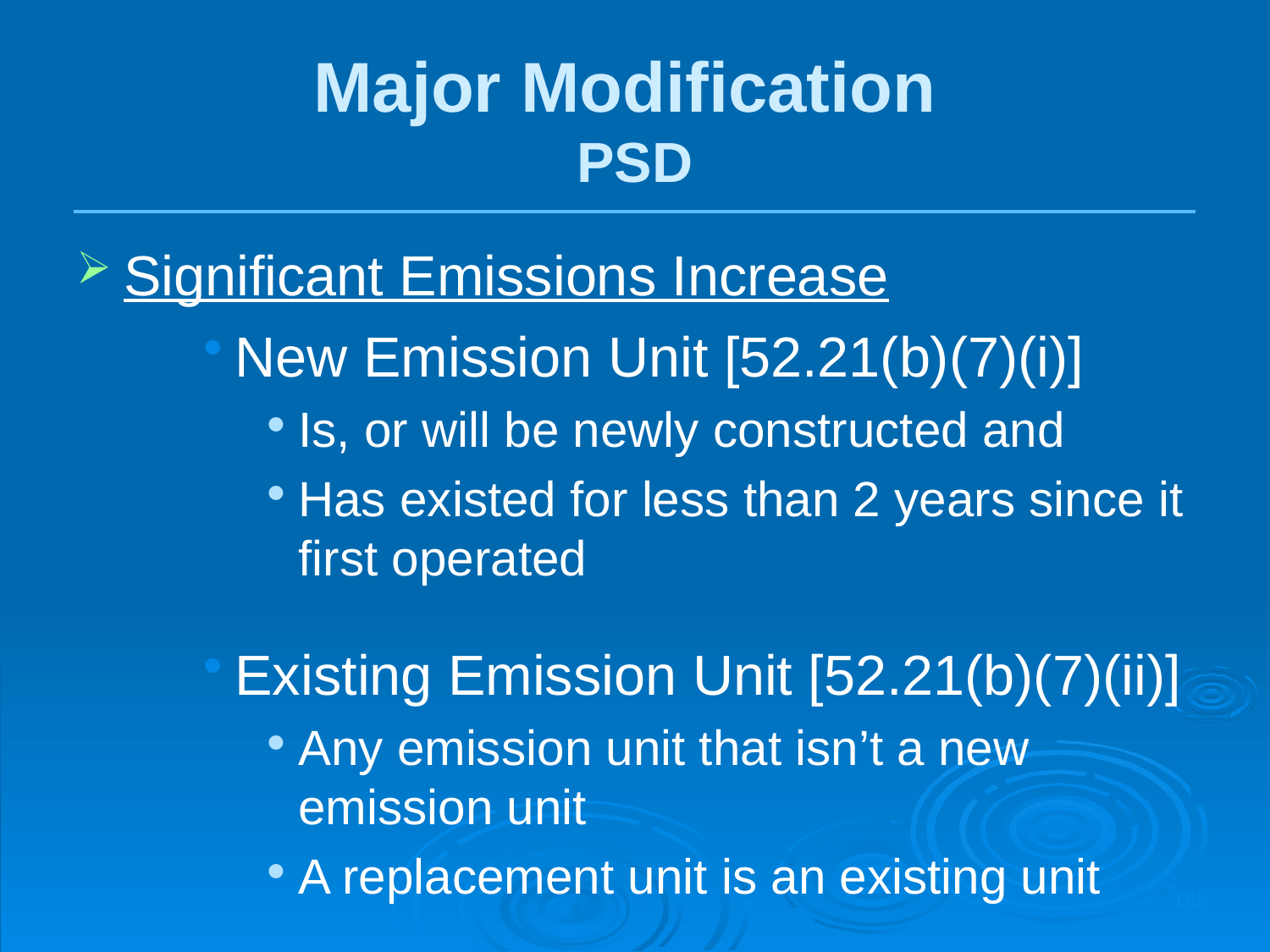

Major Modification
PSD
Significant Emissions Increase

New Emission Unit [52.21(b)(7)(i)]
Is, or will be newly constructed and
Has existed for less than 2 years since it first operated

Existing Emission Unit [52.21(b)(7)(ii)]
Any emission unit that isn’t a new emission unit
A replacement unit is an existing unit
185